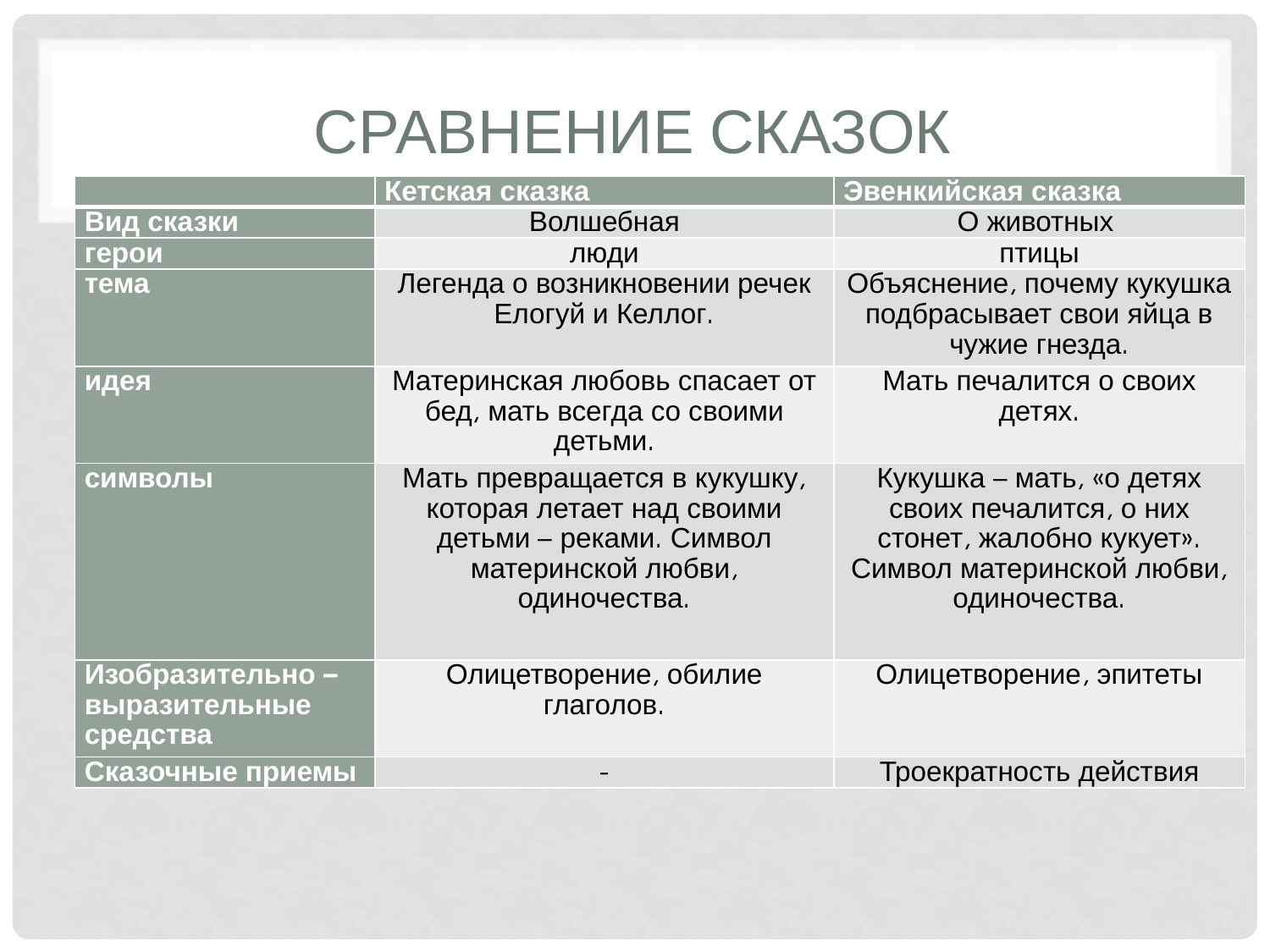

# Сравнение сказок
|  | Кетская сказка | Эвенкийская сказка |
| --- | --- | --- |
| Вид сказки | Волшебная | О животных |
| герои | люди | птицы |
| тема | Легенда о возникновении речек Елогуй и Келлог. | Объяснение, почему кукушка подбрасывает свои яйца в чужие гнезда. |
| идея | Материнская любовь спасает от бед, мать всегда со своими детьми. | Мать печалится о своих детях. |
| символы | Мать превращается в кукушку, которая летает над своими детьми – реками. Символ материнской любви, одиночества. | Кукушка – мать, «о детях своих печалится, о них стонет, жалобно кукует». Символ материнской любви, одиночества. |
| Изобразительно – выразительные средства | Олицетворение, обилие глаголов. | Олицетворение, эпитеты |
| Сказочные приемы | - | Троекратность действия |